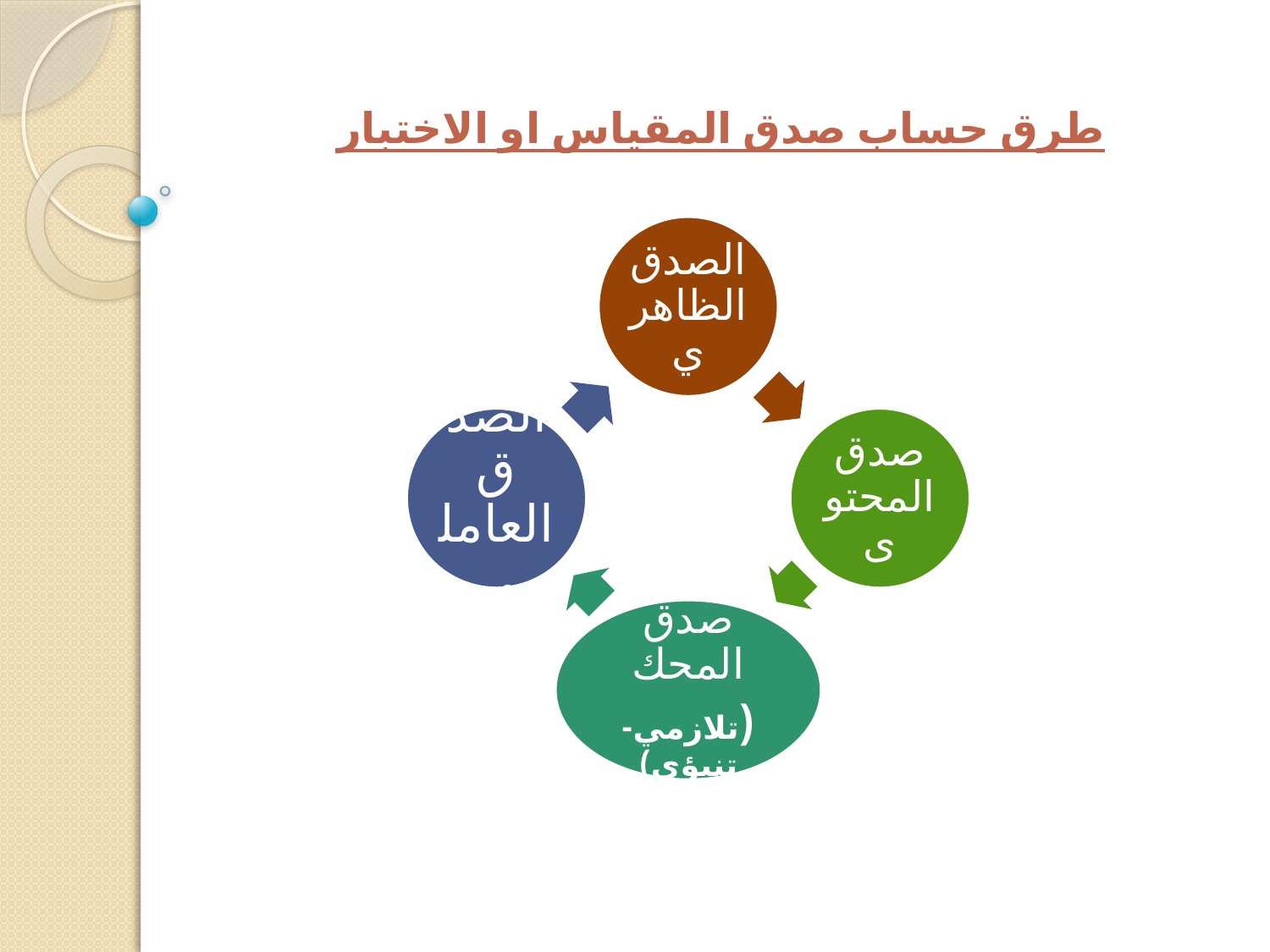

طرق حساب صدق المقياس او الاختبار
الصدق الظاهري

صدق المحتوى

صدق المحك
(تلازمي-تنبؤي)

الصدق العاملي